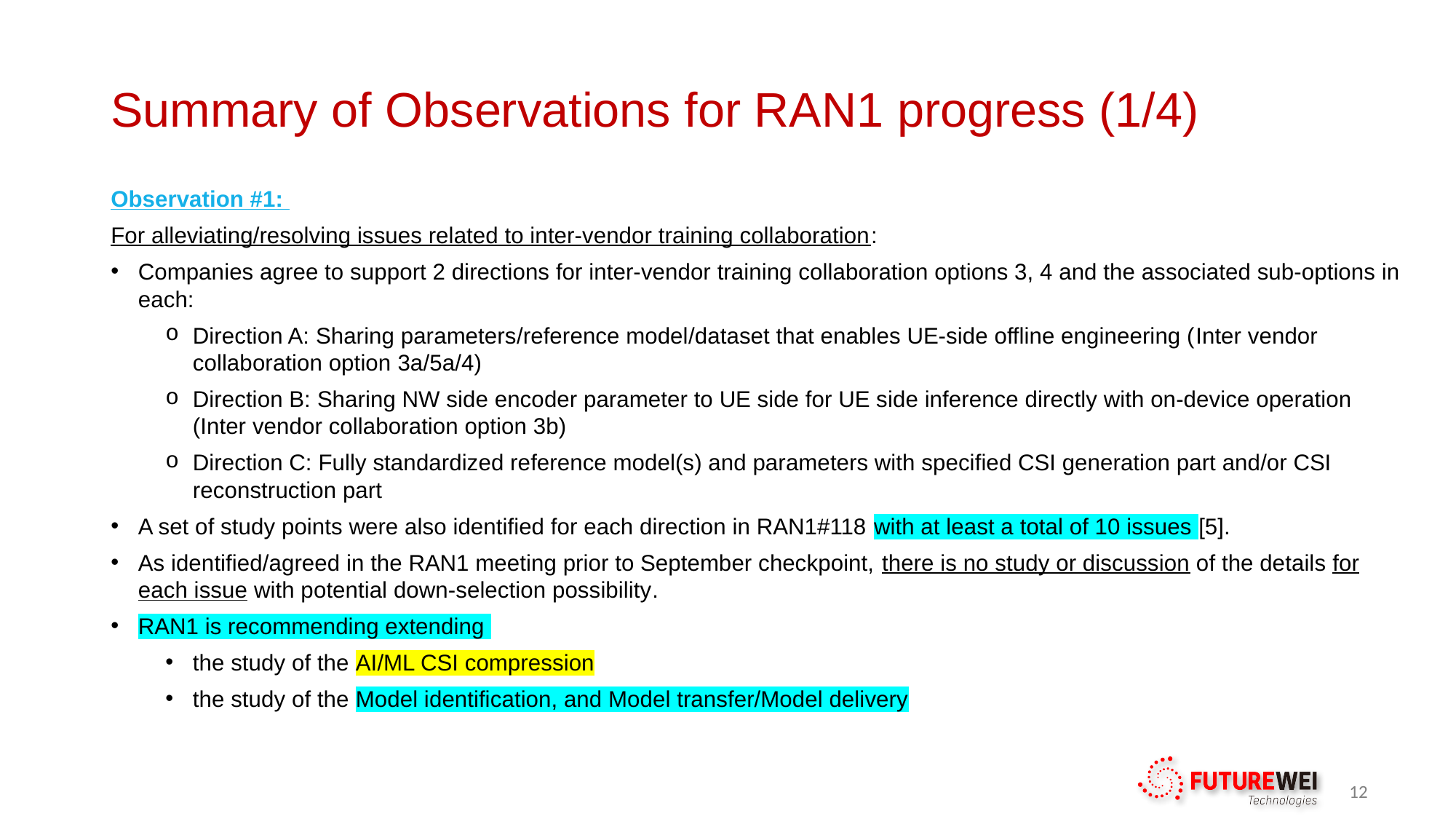

# Summary of Observations for RAN1 progress (1/4)
Observation #1:
For alleviating/resolving issues related to inter-vendor training collaboration:
Companies agree to support 2 directions for inter-vendor training collaboration options 3, 4 and the associated sub-options in each:
Direction A: Sharing parameters/reference model/dataset that enables UE-side offline engineering (Inter vendor collaboration option 3a/5a/4)
Direction B: Sharing NW side encoder parameter to UE side for UE side inference directly with on-device operation (Inter vendor collaboration option 3b)
Direction C: Fully standardized reference model(s) and parameters with specified CSI generation part and/or CSI reconstruction part
A set of study points were also identified for each direction in RAN1#118 with at least a total of 10 issues [5].
As identified/agreed in the RAN1 meeting prior to September checkpoint, there is no study or discussion of the details for each issue with potential down-selection possibility.
RAN1 is recommending extending
the study of the AI/ML CSI compression
the study of the Model identification, and Model transfer/Model delivery

12